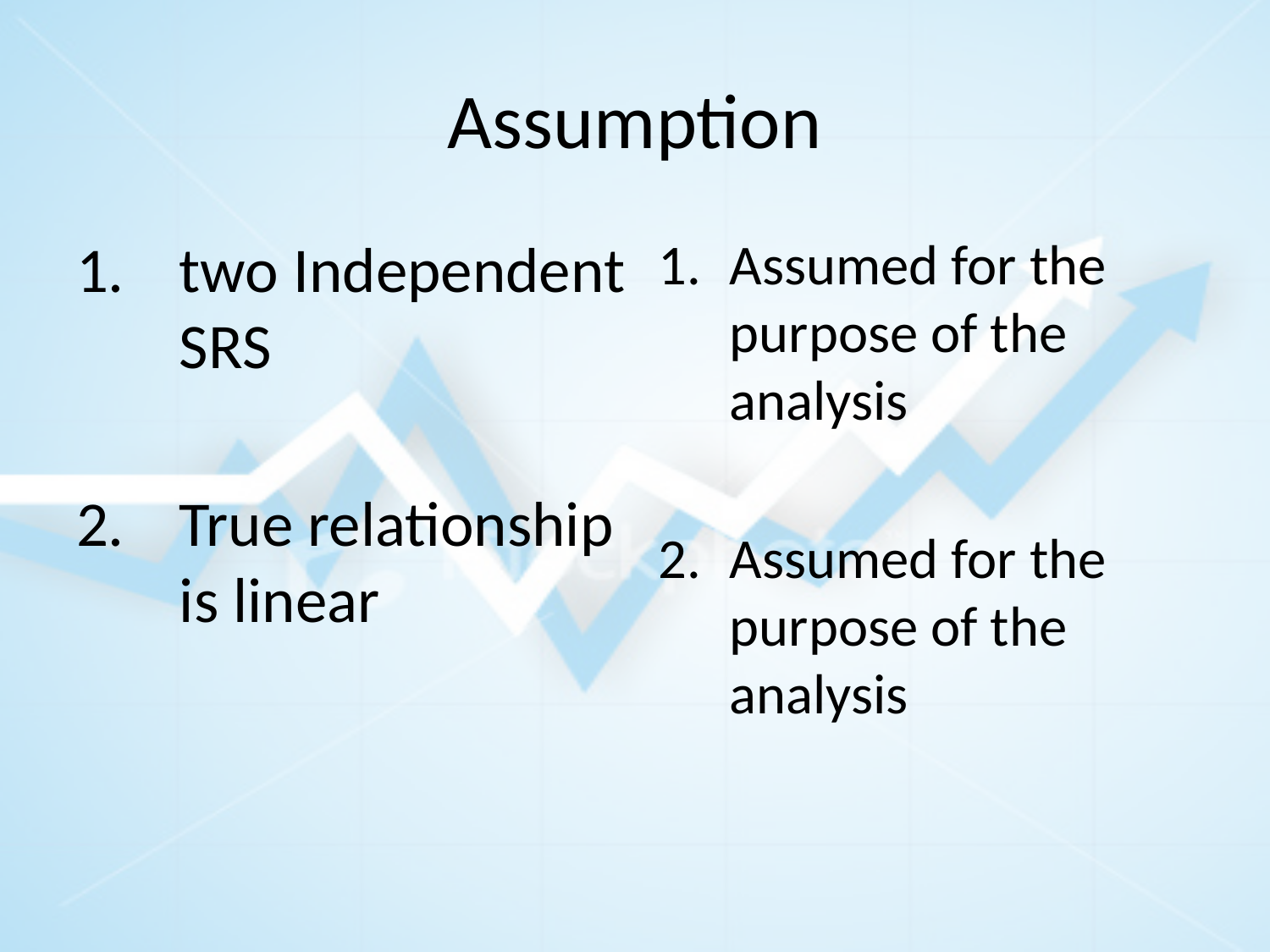

# Assumption
two Independent SRS

True relationship is linear
Assumed for the purpose of the analysis

Assumed for the purpose of the analysis